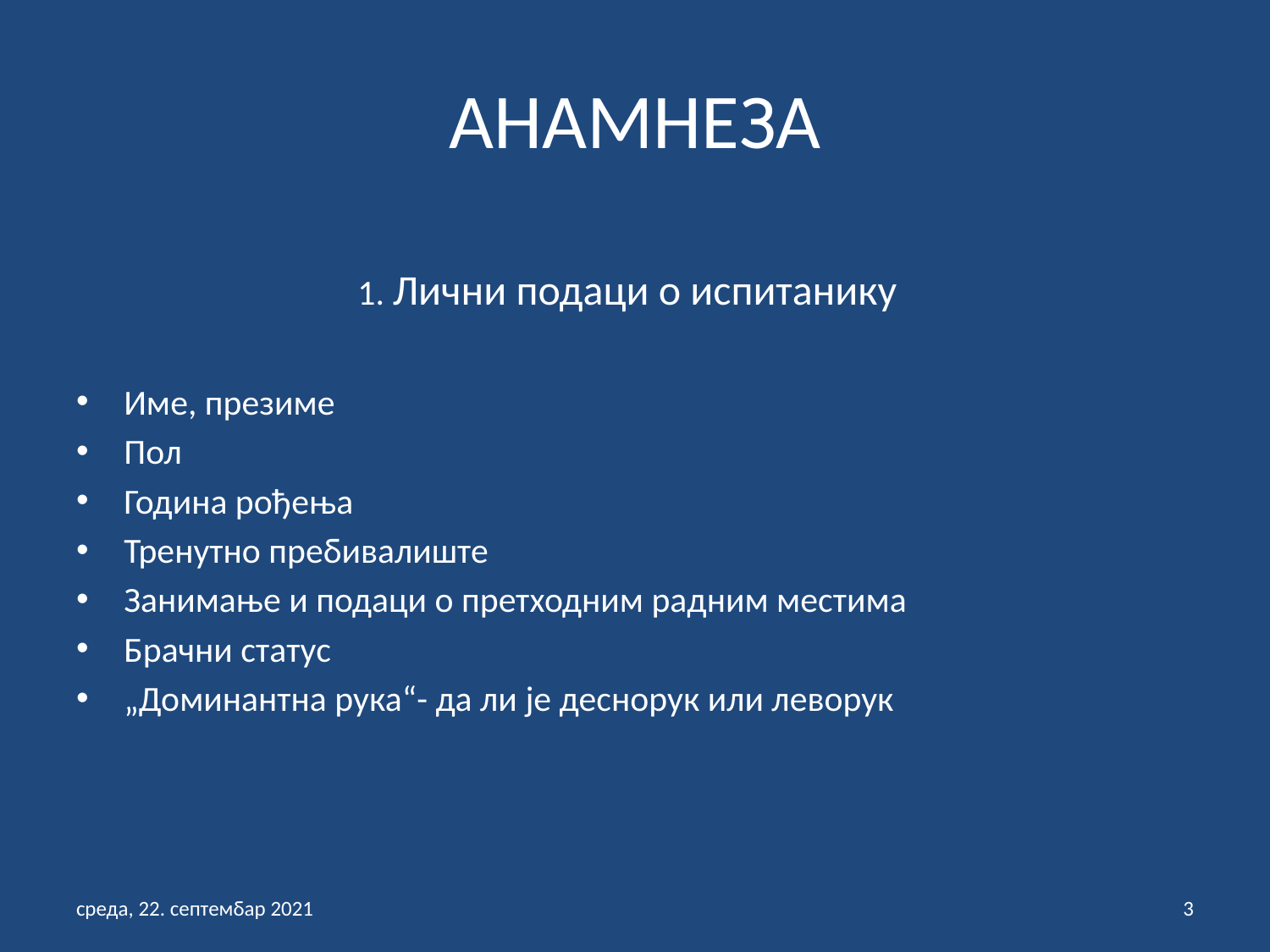

# АНАМНЕЗА
                                   1. Лични подаци о испитанику

Име, презиме
Пол
Година рођења
Тренутно пребивалиште
Занимање и подаци о претходним радним местима
Брачни статус
„Доминантна рука“- да ли је деснорук или леворук
среда, 22. септембар 2021
3